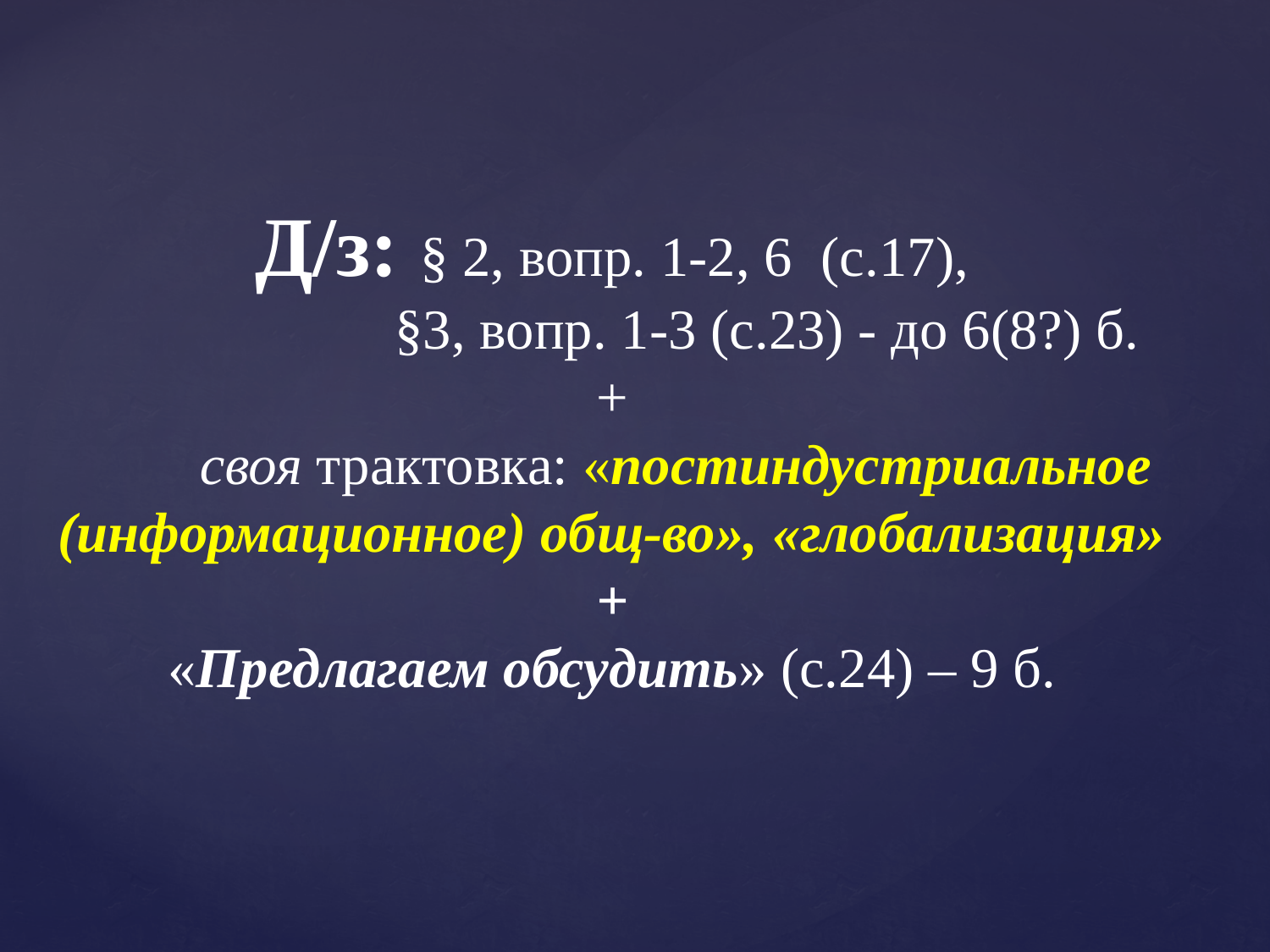

# Д/з: § 2, вопр. 1-2, 6  (с.17), §3, вопр. 1-3 (с.23) - до 6(8?) б. + своя трактовка: «постиндустриальное (информационное) общ-во», «глобализация» + «Предлагаем обсудить» (с.24) – 9 б.